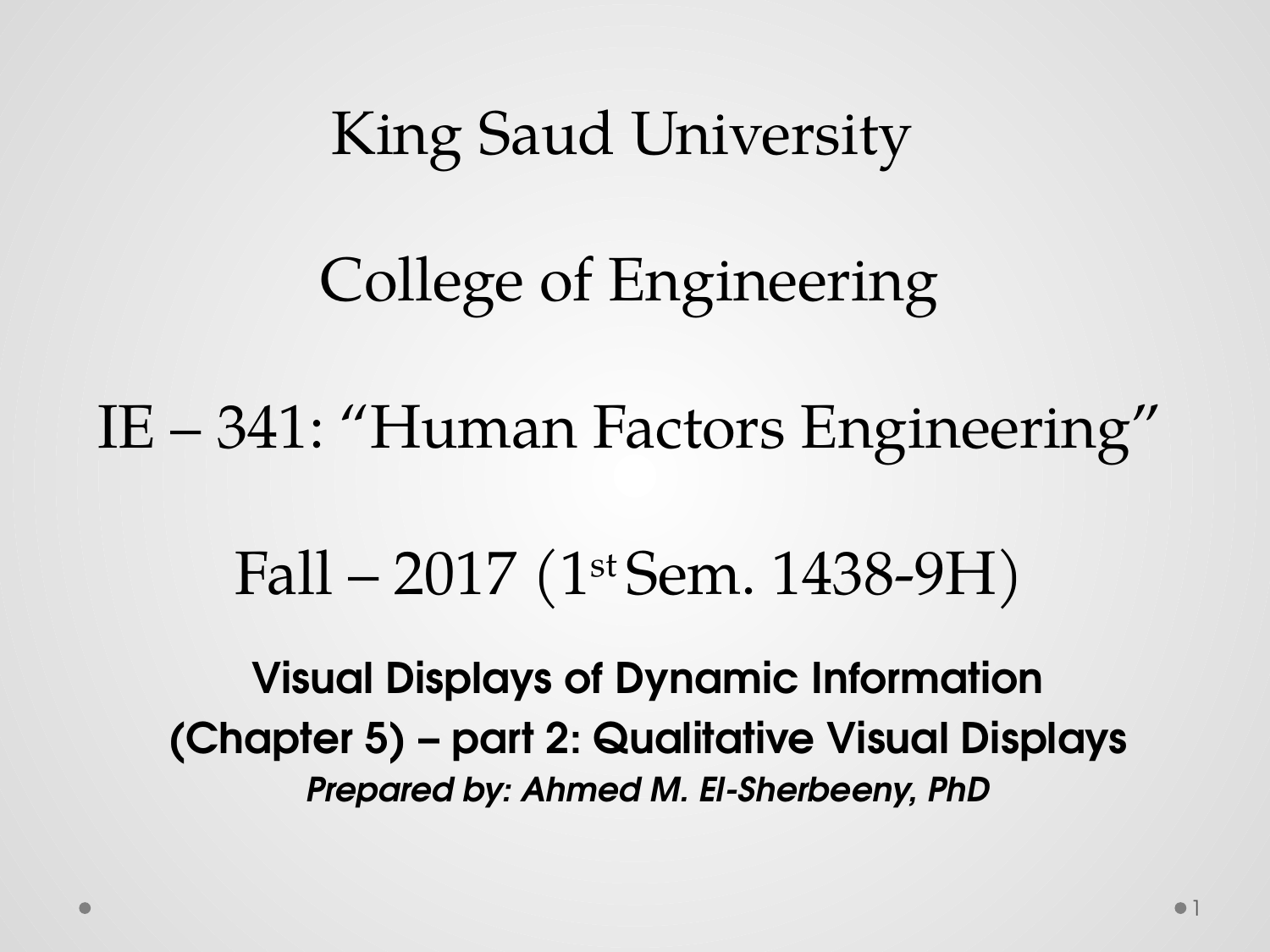

# King Saud University College of Engineering IE – 341: “Human Factors Engineering” Fall – 2017 (1st Sem. 1438-9H)
Visual Displays of Dynamic Information
(Chapter 5) – part 2: Qualitative Visual Displays
Prepared by: Ahmed M. El-Sherbeeny, PhD

1